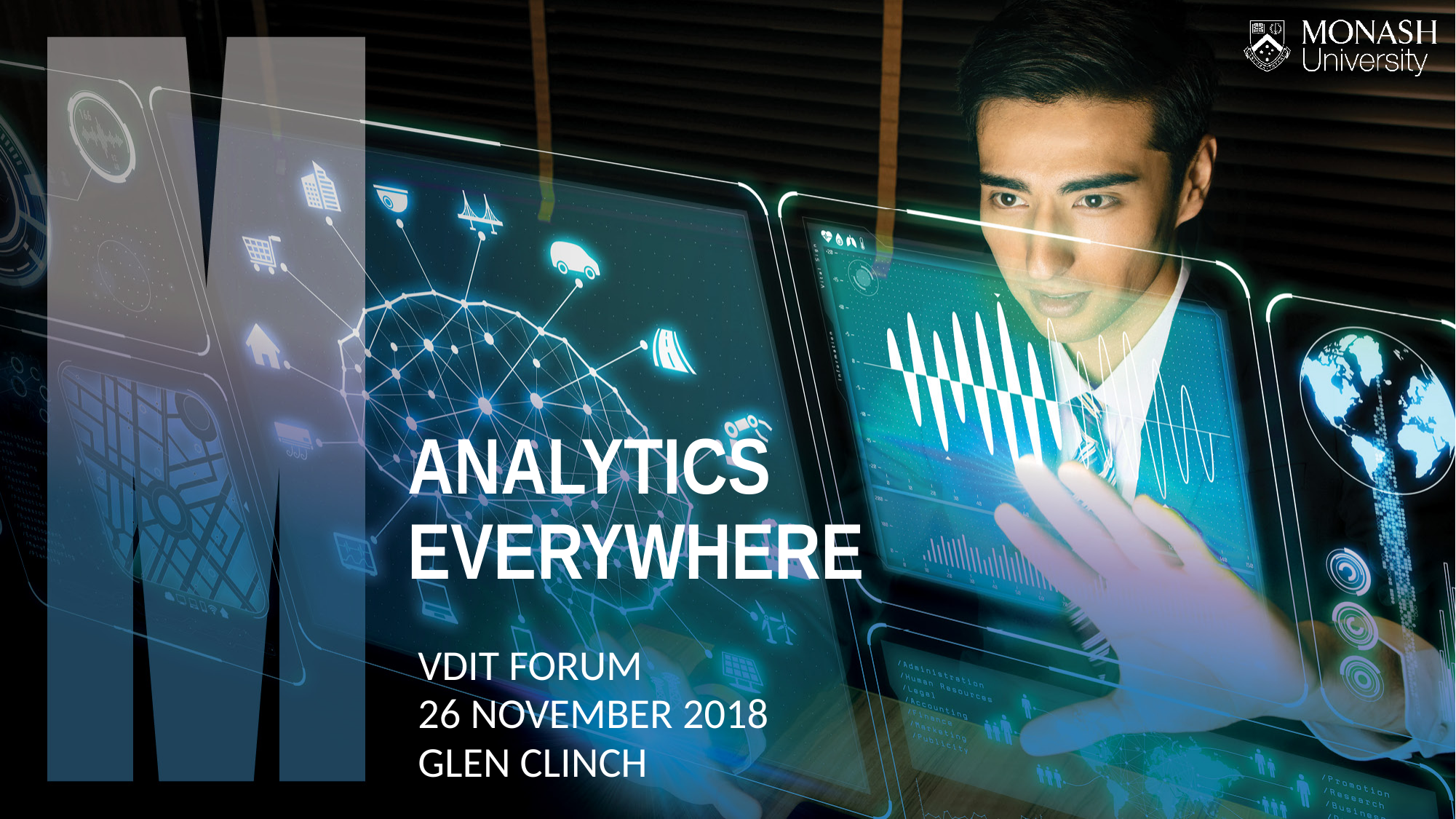

# ANALYTICS EVERYWHERE
VDIT FORUM
26 NOVEMBER 2018
GLEN CLINCH